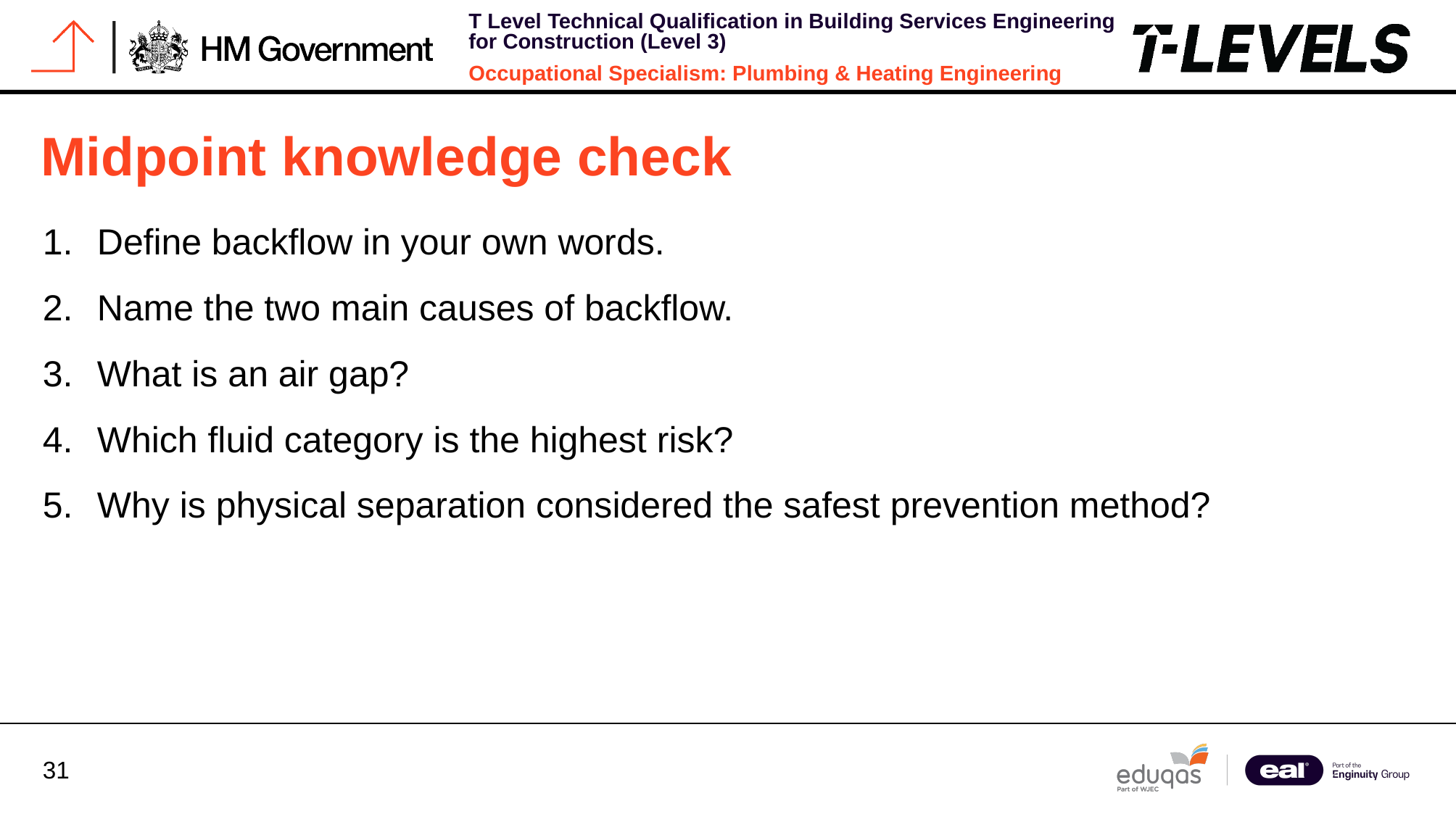

# Midpoint knowledge check
Define backflow in your own words.
Name the two main causes of backflow.
What is an air gap?
Which fluid category is the highest risk?
Why is physical separation considered the safest prevention method?